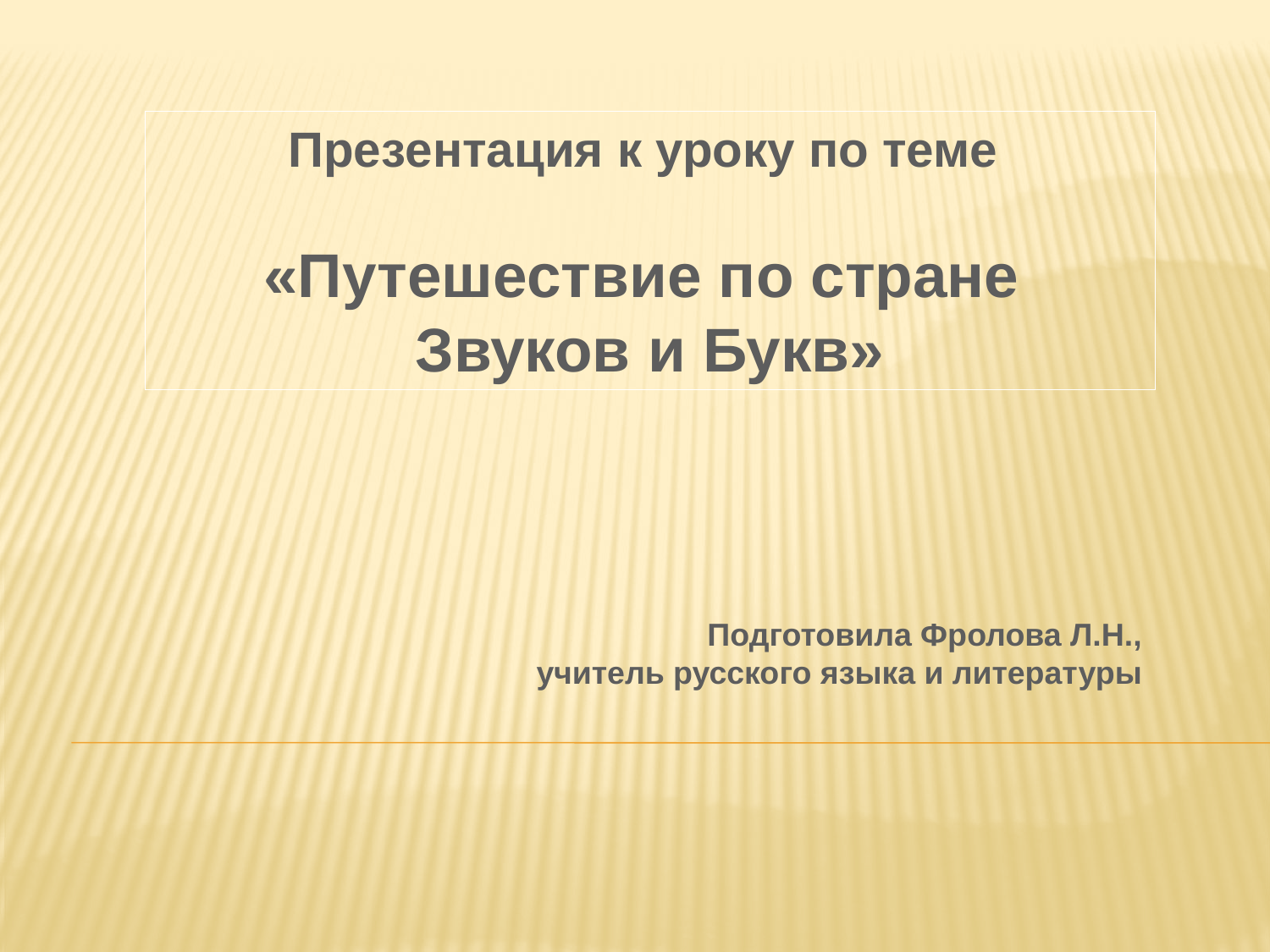

Презентация к уроку по теме

«Путешествие по стране
Звуков и Букв»

Подготовила Фролова Л.Н.,
учитель русского языка и литературы